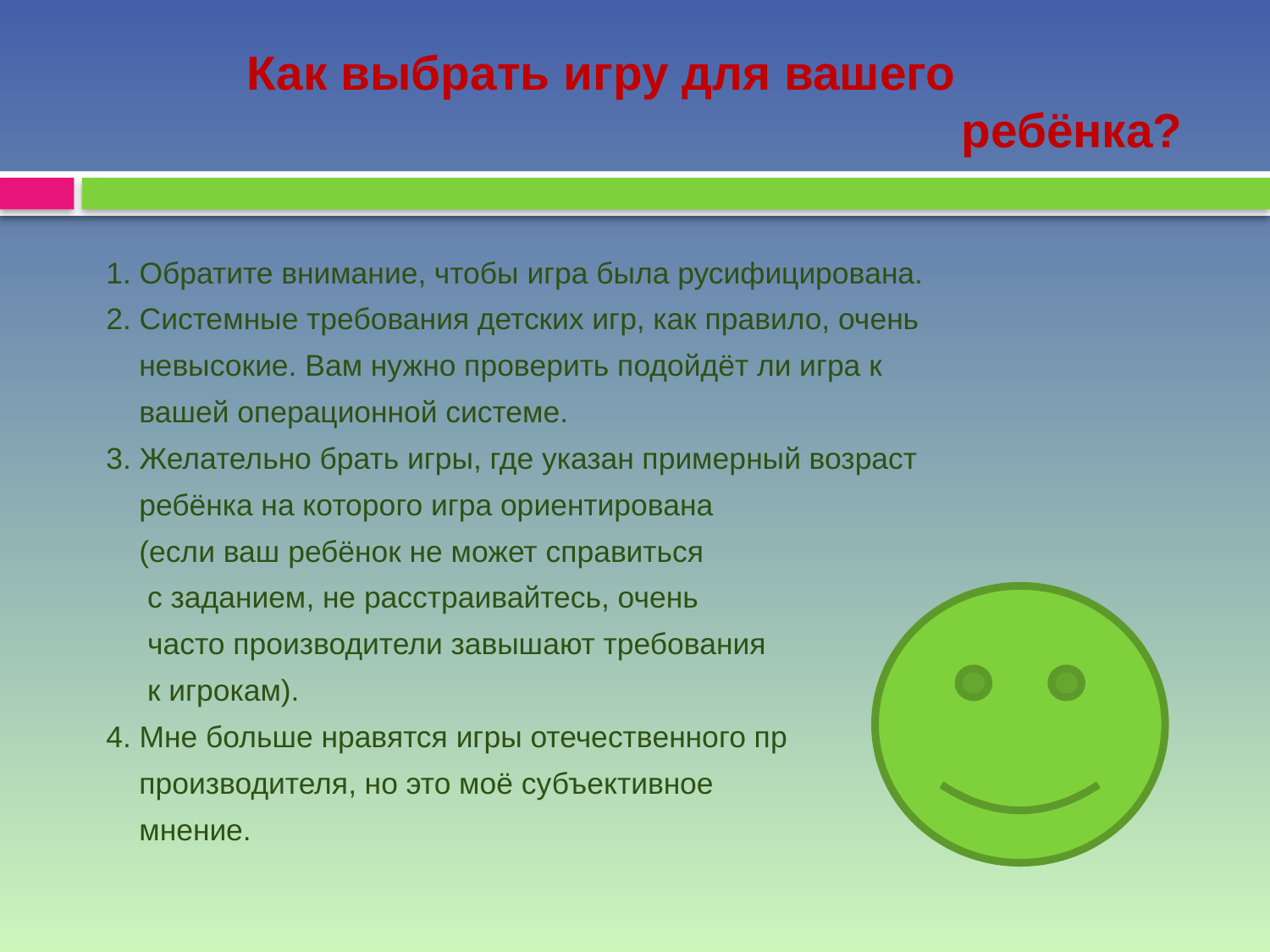

Как выбрать игру для вашего                  ребёнка?

1. Обратите внимание, чтобы игра была русифицирована.
2. Системные требования детских игр, как правило, очень
    невысокие. Вам нужно проверить подойдёт ли игра к
    вашей операционной системе.
3. Желательно брать игры, где указан примерный возраст
    ребёнка на которого игра ориентирована
    (если ваш ребёнок не может справиться
     с заданием, не расстраивайтесь, очень
     часто производители завышают требования
     к игрокам).
4. Мне больше нравятся игры отечественного пр
    производителя, но это моё субъективное
    мнение.

#